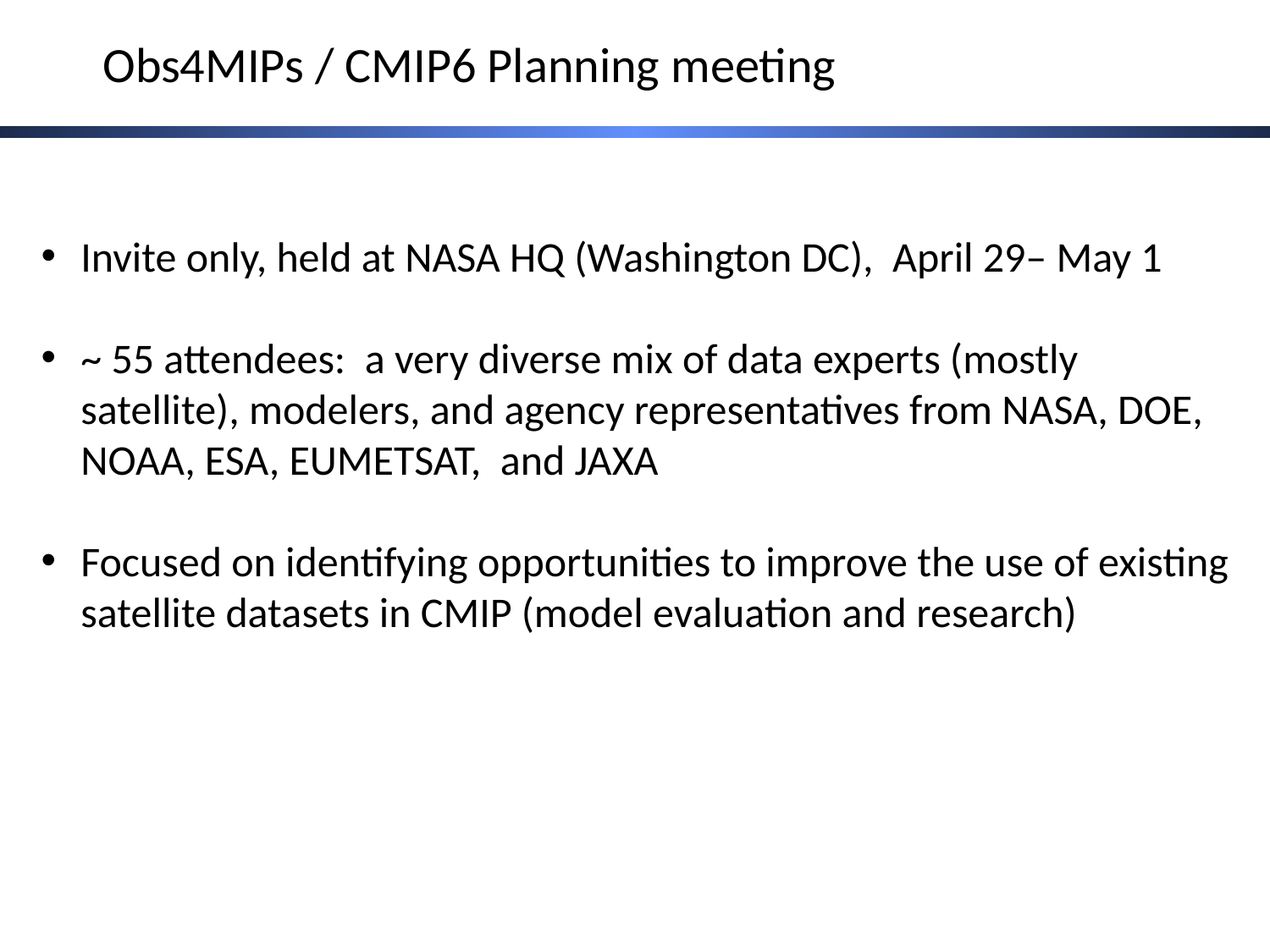

Obs4MIPs / CMIP6 Planning meeting
Invite only, held at NASA HQ (Washington DC),  April 29– May 1

~ 55 attendees:  a very diverse mix of data experts (mostly satellite), modelers, and agency representatives from NASA, DOE, NOAA, ESA, EUMETSAT,  and JAXA

Focused on identifying opportunities to improve the use of existing satellite datasets in CMIP (model evaluation and research)